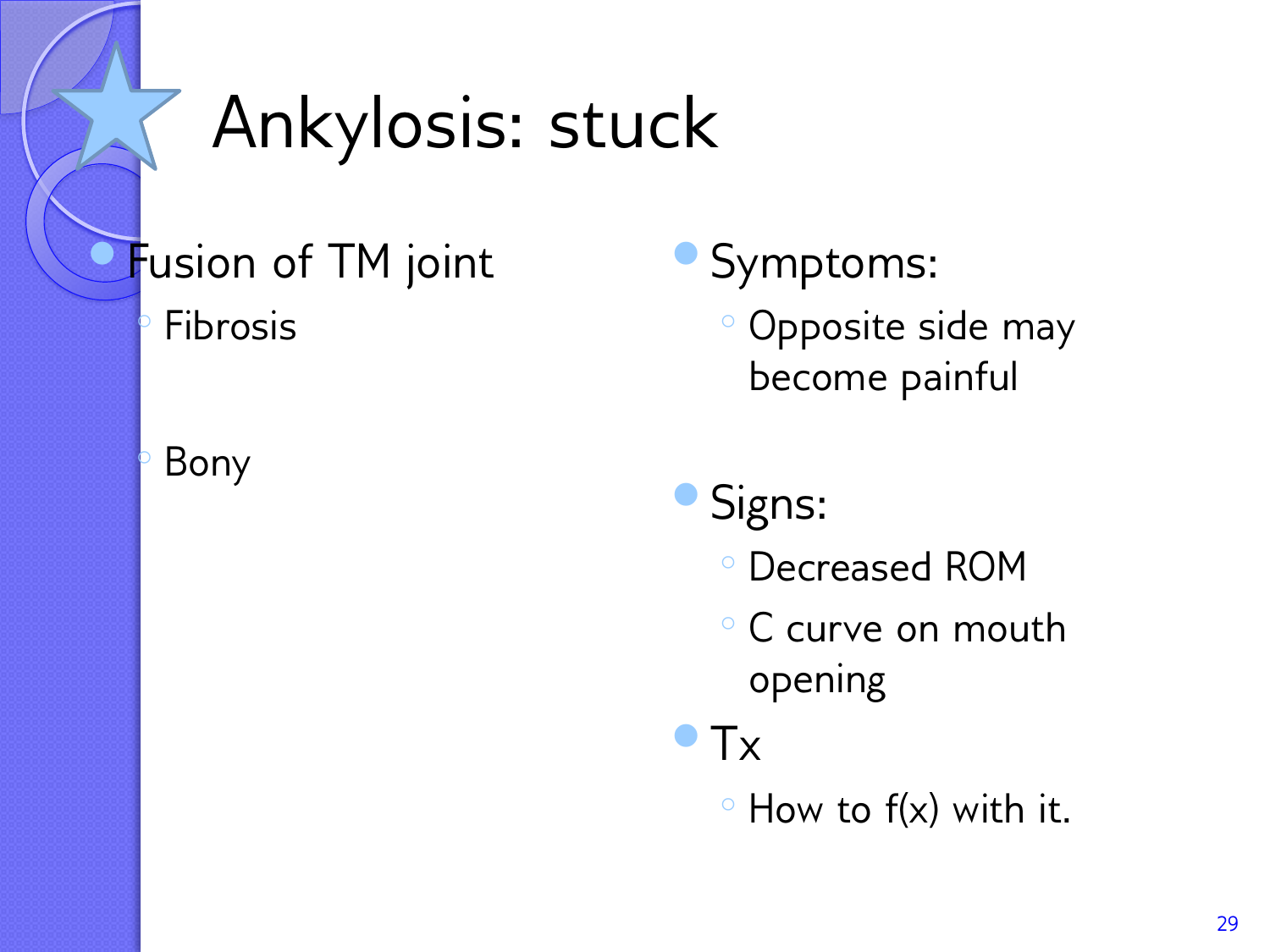

# Ankylosis: stuck

Fusion of TM joint
Fibrosis

Bony

Symptoms:
Opposite side may become painful

Signs:
Decreased ROM
C curve on mouth opening
Tx
How to f(x) with it.
29